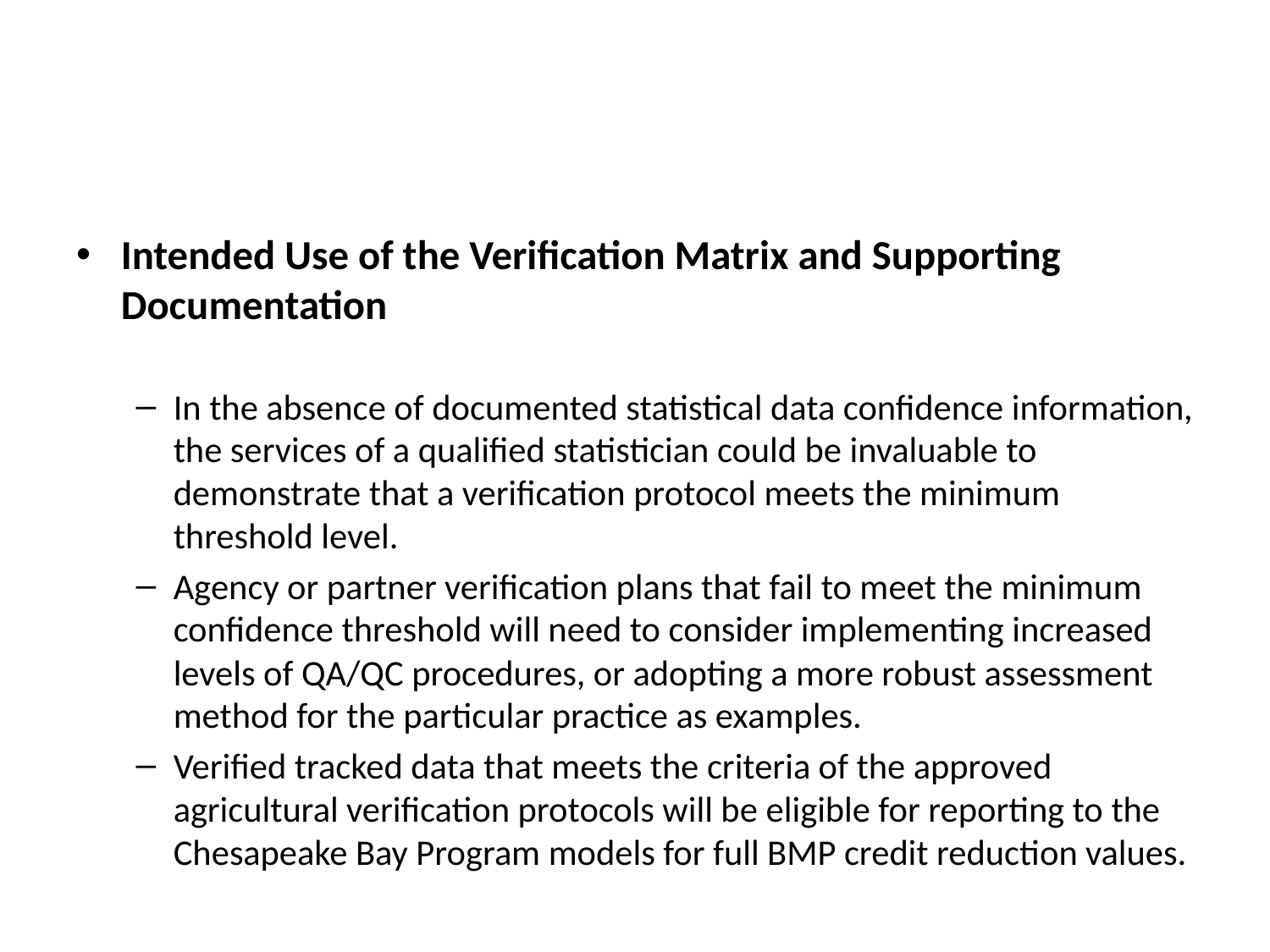

#
Intended Use of the Verification Matrix and Supporting Documentation
In the absence of documented statistical data confidence information, the services of a qualified statistician could be invaluable to demonstrate that a verification protocol meets the minimum threshold level.
Agency or partner verification plans that fail to meet the minimum confidence threshold will need to consider implementing increased levels of QA/QC procedures, or adopting a more robust assessment method for the particular practice as examples.
Verified tracked data that meets the criteria of the approved agricultural verification protocols will be eligible for reporting to the Chesapeake Bay Program models for full BMP credit reduction values.